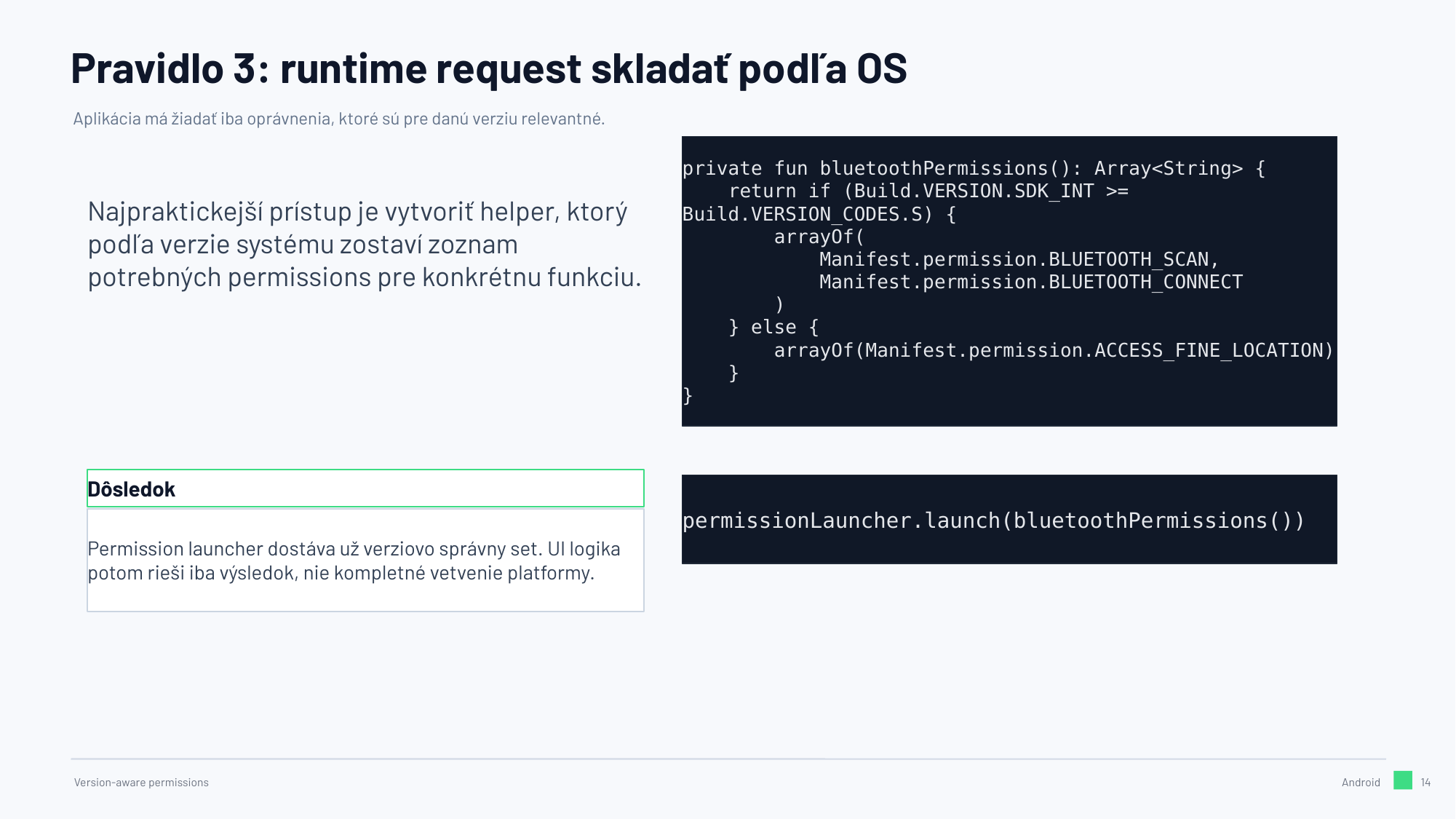

Pravidlo 3: runtime request skladať podľa OS
Aplikácia má žiadať iba oprávnenia, ktoré sú pre danú verziu relevantné.
private fun bluetoothPermissions(): Array<String> {
    return if (Build.VERSION.SDK_INT >= Build.VERSION_CODES.S) {
        arrayOf(
            Manifest.permission.BLUETOOTH_SCAN,
            Manifest.permission.BLUETOOTH_CONNECT
        )
    } else {
        arrayOf(Manifest.permission.ACCESS_FINE_LOCATION)
    }
}
Najpraktickejší prístup je vytvoriť helper, ktorý podľa verzie systému zostaví zoznam potrebných permissions pre konkrétnu funkciu.
Dôsledok
permissionLauncher.launch(bluetoothPermissions())
Permission launcher dostáva už verziovo správny set. UI logika potom rieši iba výsledok, nie kompletné vetvenie platformy.
14